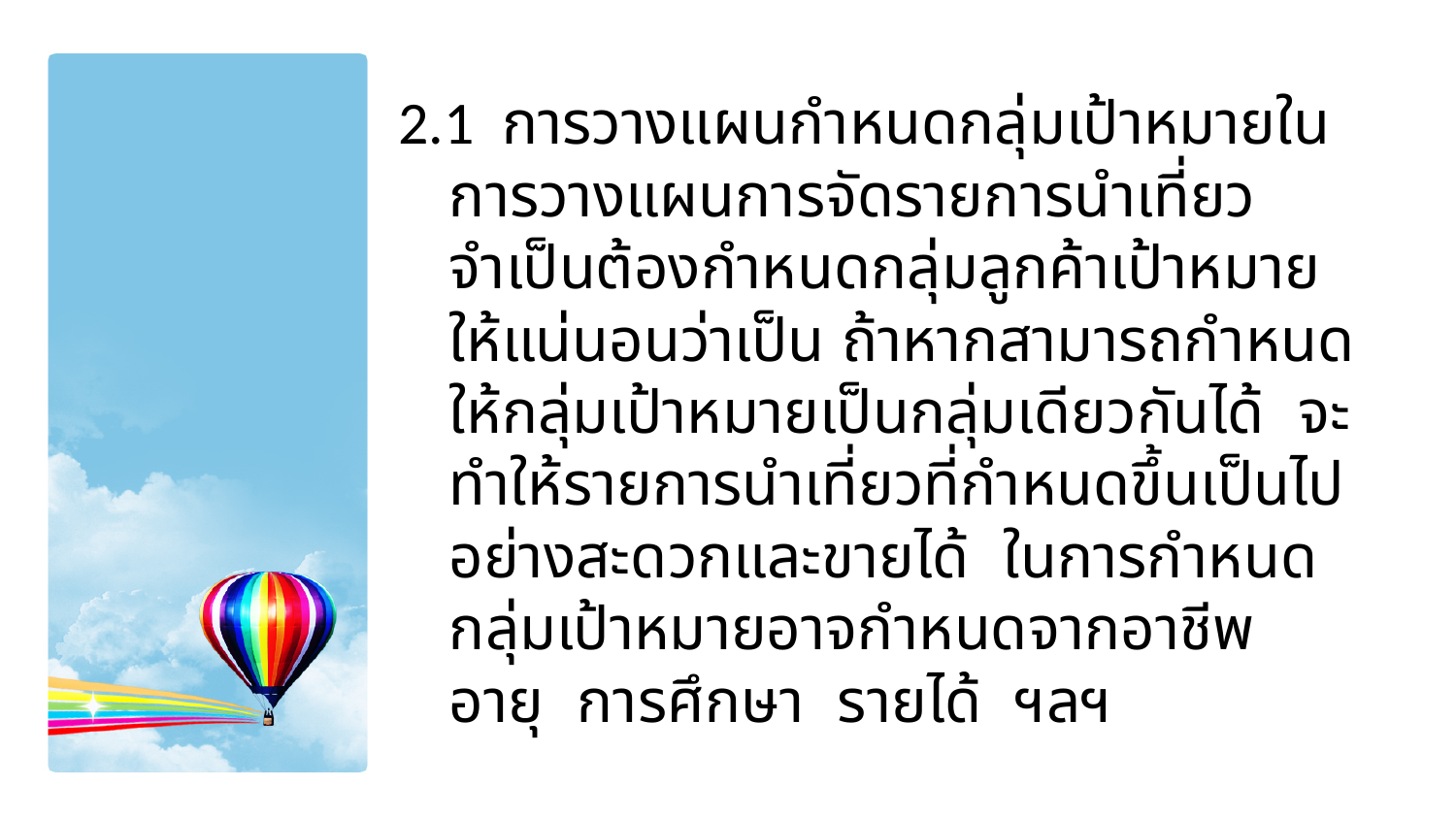

2.1  การวางแผนกำหนดกลุ่มเป้าหมายในการวางแผนการจัดรายการนำเที่ยวจำเป็นต้องกำหนดกลุ่มลูกค้าเป้าหมายให้แน่นอนว่าเป็น ถ้าหากสามารถกำหนดให้กลุ่มเป้าหมายเป็นกลุ่มเดียวกันได้  จะทำให้รายการนำเที่ยวที่กำหนดขึ้นเป็นไปอย่างสะดวกและขายได้  ในการกำหนดกลุ่มเป้าหมายอาจกำหนดจากอาชีพ  อายุ  การศึกษา  รายได้  ฯลฯ

#